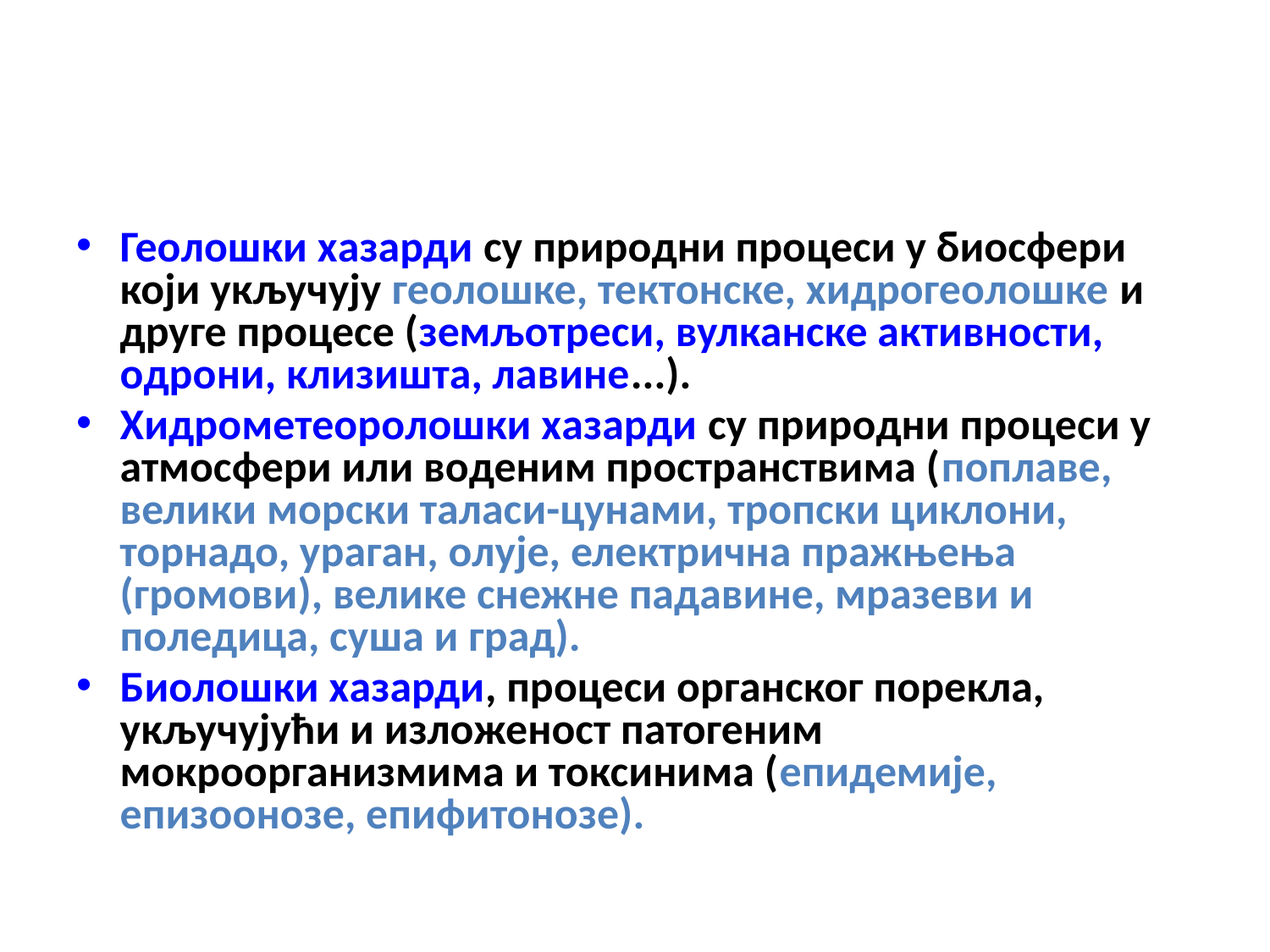

#
Геолошки хазарди су природни процеси у биосфери који укључују геолошке, тектонске, хидрогеолошке и друге процесе (земљотреси, вулканске активности, одрони, клизишта, лавине...).
Хидрометеоролошки хазарди су природни процеси у атмосфери или воденим пространствима (поплаве, велики морски таласи-цунами, тропски циклони, торнадо, ураган, олује, електрична пражњења (громови), велике снежне падавине, мразеви и поледица, суша и град).
Биолошки хазарди, процеси органског порекла, укључујући и изложеност патогеним мокроорганизмима и токсинима (епидемије, епизоонозе, епифитонозе).